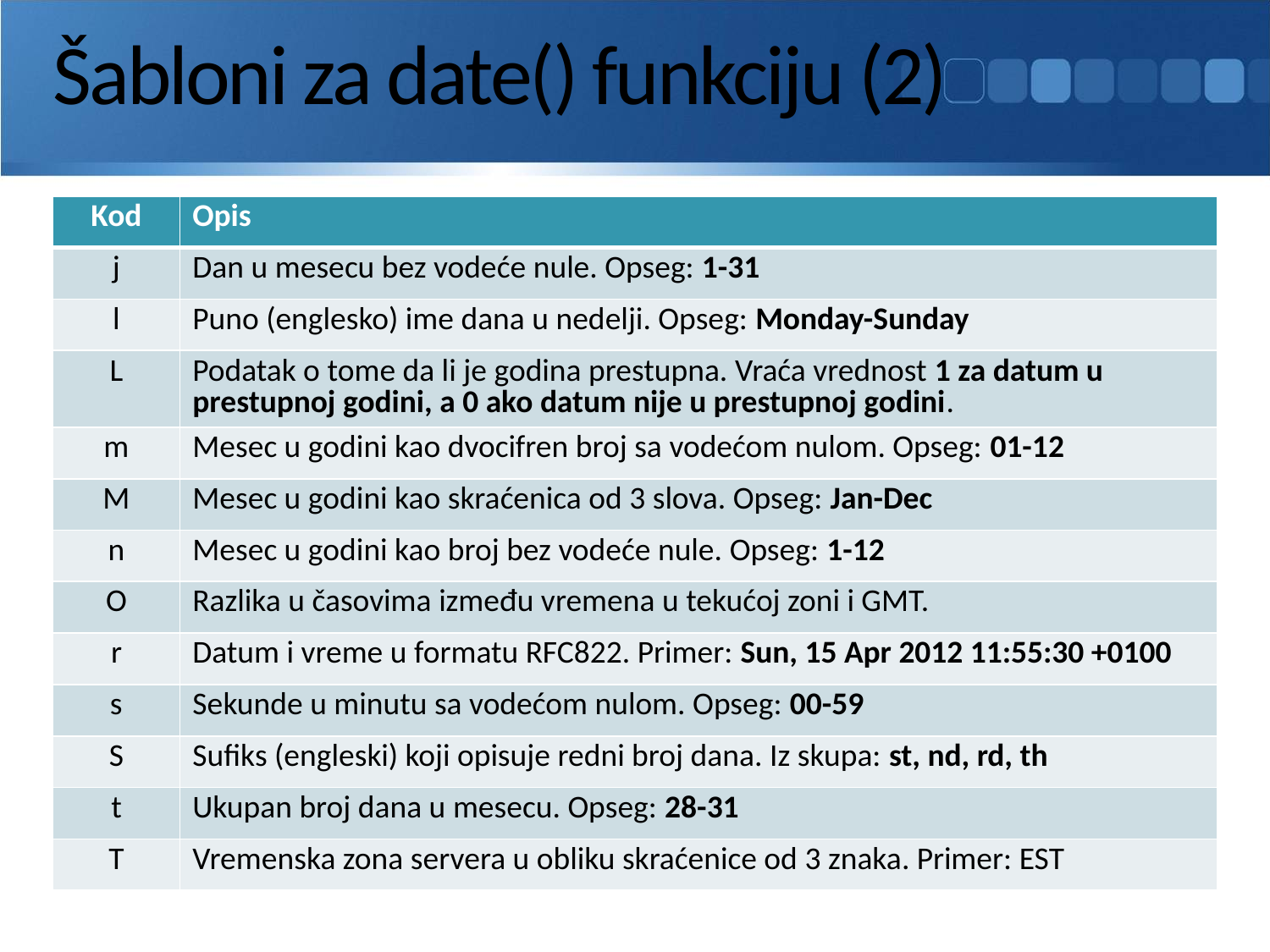

# Šabloni za date() funkciju (2)
| Kod | Opis |
| --- | --- |
| j | Dan u mesecu bez vodeće nule. Opseg: 1-31 |
| l | Puno (englesko) ime dana u nedelji. Opseg: Monday-Sunday |
| L | Podatak o tome da li je godina prestupna. Vraća vrednost 1 za datum u prestupnoj godini, a 0 ako datum nije u prestupnoj godini. |
| m | Mesec u godini kao dvocifren broj sa vodećom nulom. Opseg: 01-12 |
| M | Mesec u godini kao skraćenica od 3 slova. Opseg: Jan-Dec |
| n | Mesec u godini kao broj bez vodeće nule. Opseg: 1-12 |
| O | Razlika u časovima između vremena u tekućoj zoni i GMT. |
| r | Datum i vreme u formatu RFC822. Primer: Sun, 15 Apr 2012 11:55:30 +0100 |
| s | Sekunde u minutu sa vodećom nulom. Opseg: 00-59 |
| S | Sufiks (engleski) koji opisuje redni broj dana. Iz skupa: st, nd, rd, th |
| t | Ukupan broj dana u mesecu. Opseg: 28-31 |
| T | Vremenska zona servera u obliku skraćenice od 3 znaka. Primer: EST |